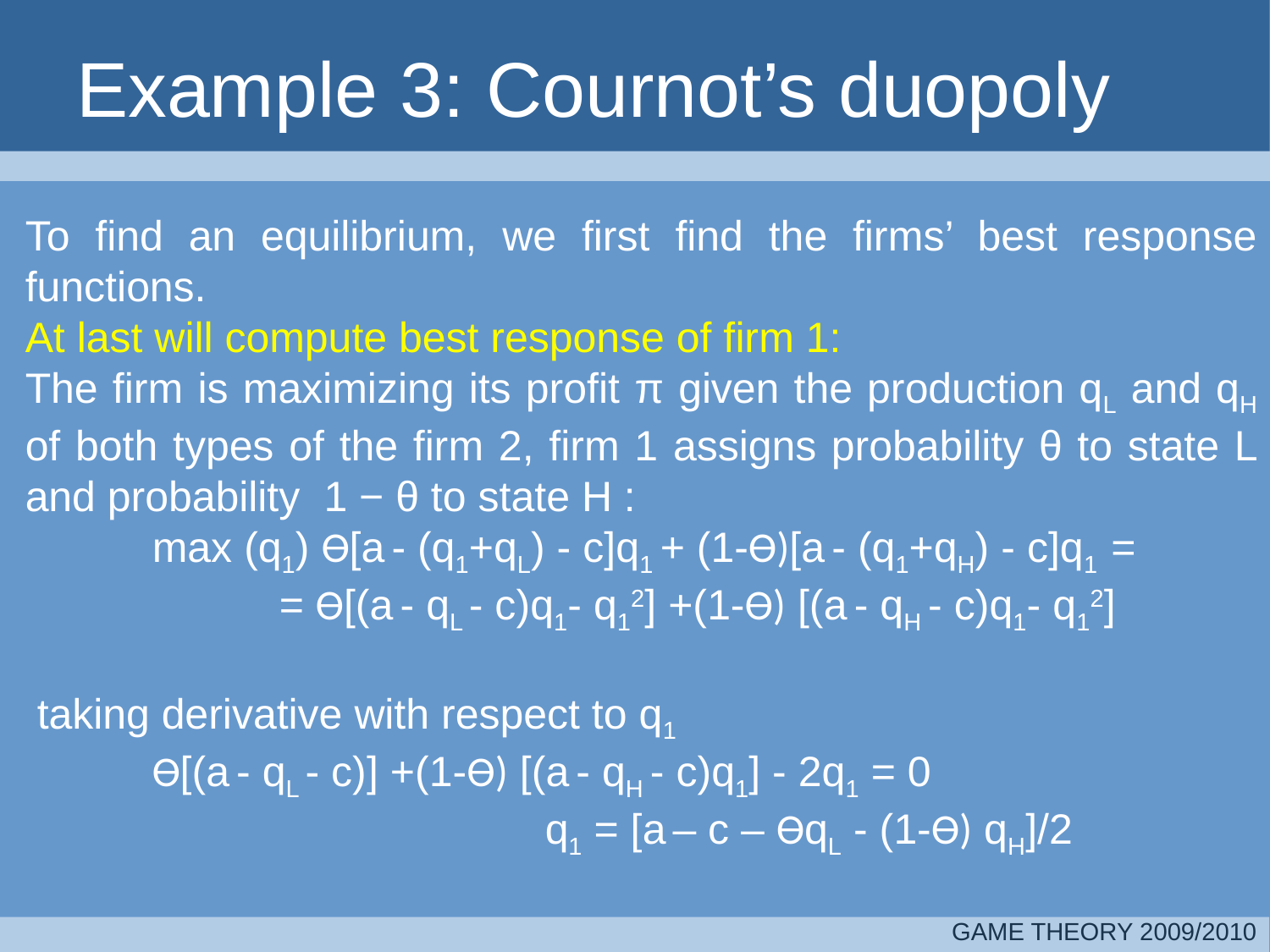

# Example 3: Cournot’s duopoly
To find an equilibrium, we first find the firms’ best response functions.
At last will compute best response of firm 1:
The firm is maximizing its profit π given the production qL and qH of both types of the firm 2, firm 1 assigns probability θ to state L and probability  1 − θ to state H :
	max (q1) Ѳ[a - (q1+qL) - c]q1 + (1-Ѳ)[a - (q1+qH) - c]q1  =
		= Ѳ[(a - qL - c)q1- q12] +(1-Ѳ) [(a - qH - c)q1- q12]

 taking derivative with respect to q1
	Ѳ[(a - qL - c)] +(1-Ѳ) [(a - qH - c)q1] - 2q1 = 0
				 q1 = [a – c – ѲqL - (1-Ѳ) qH]/2
GAME THEORY 2009/2010